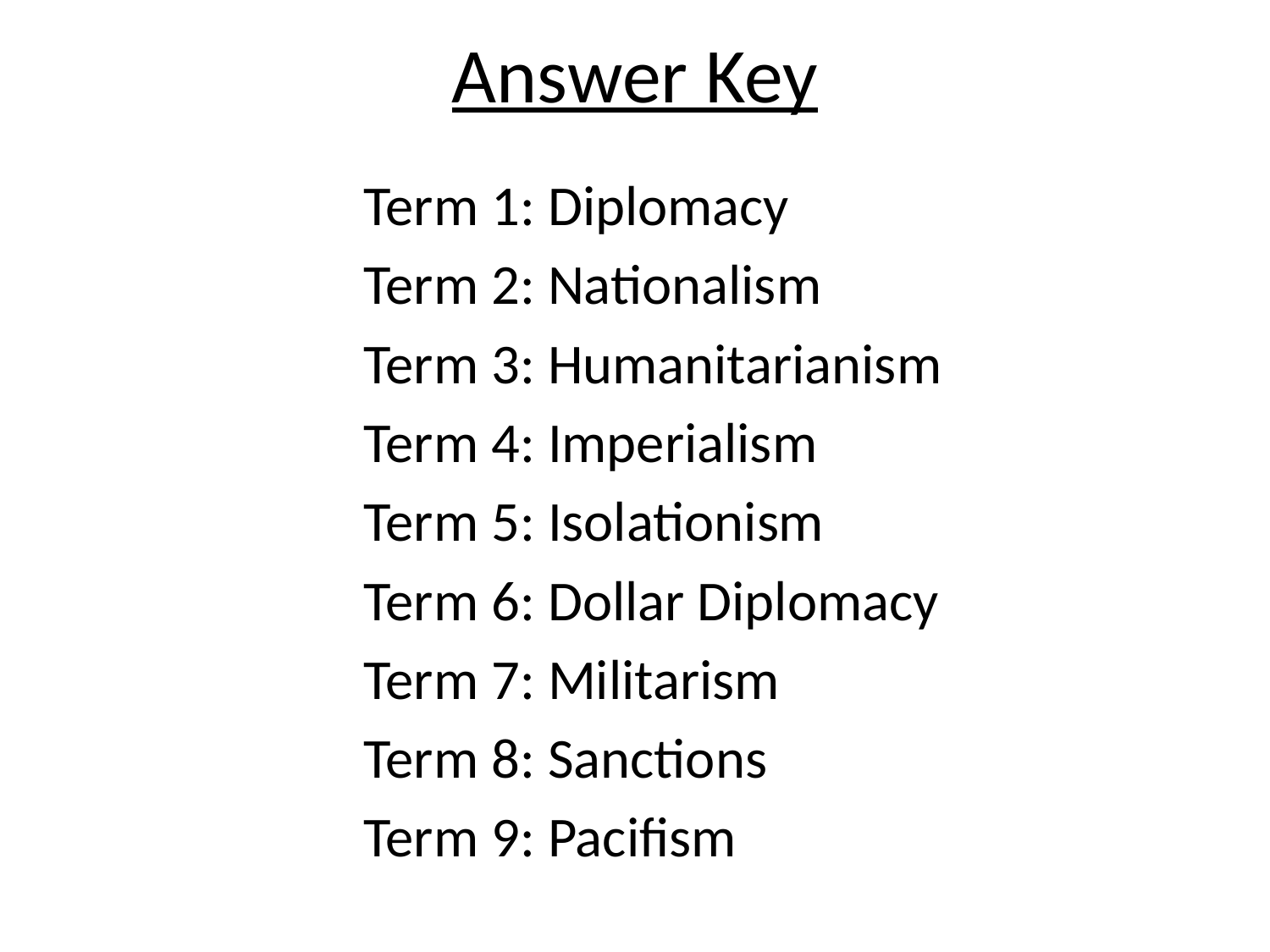

# Answer Key
Term 1: Diplomacy
Term 2: Nationalism
Term 3: Humanitarianism
Term 4: Imperialism
Term 5: Isolationism
Term 6: Dollar Diplomacy
Term 7: Militarism
Term 8: Sanctions
Term 9: Pacifism